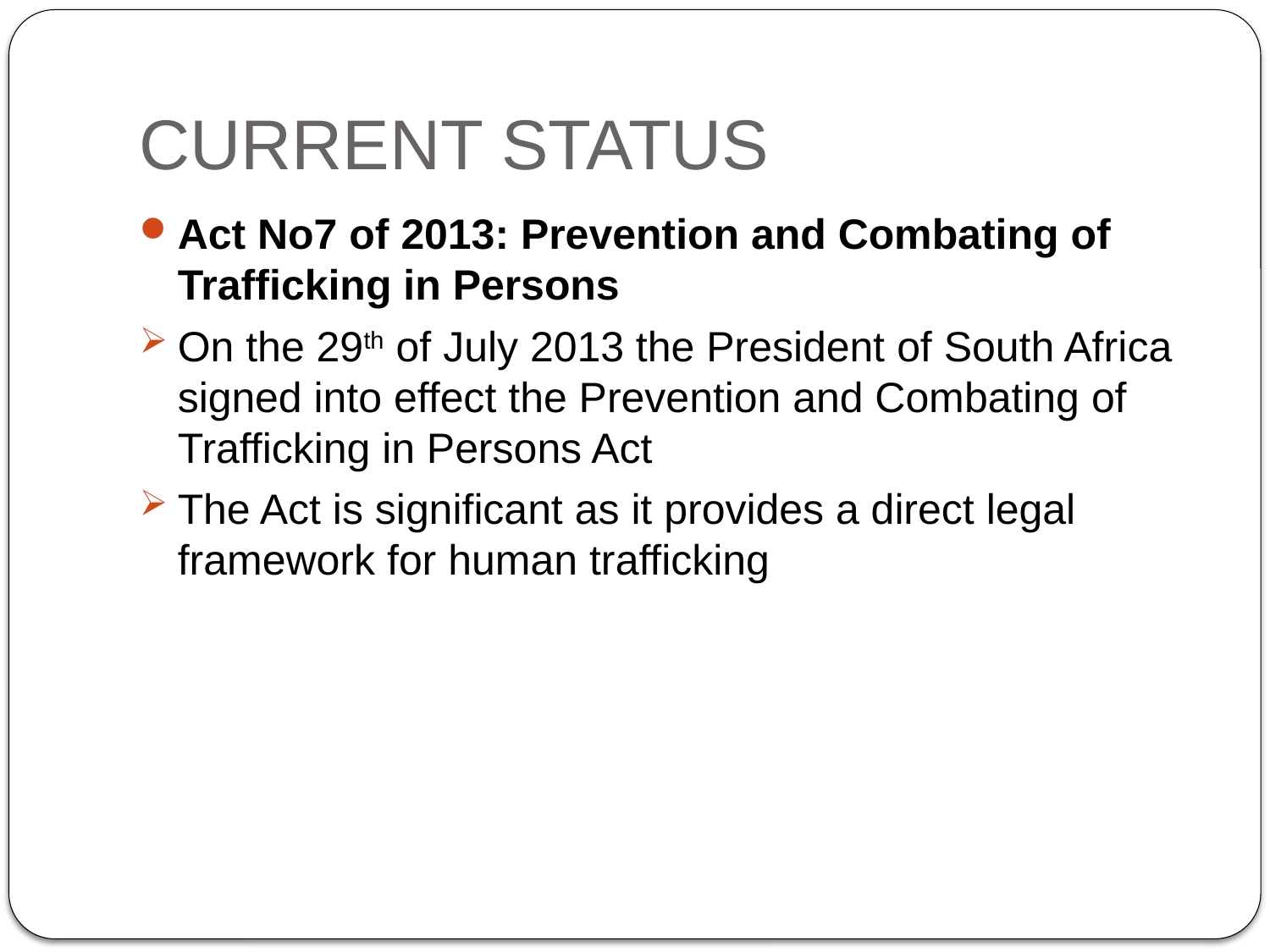

# CURRENT STATUS
Act No7 of 2013: Prevention and Combating of Trafficking in Persons
On the 29th of July 2013 the President of South Africa signed into effect the Prevention and Combating of  Trafficking in Persons Act
The Act is significant as it provides a direct legal framework for human trafficking